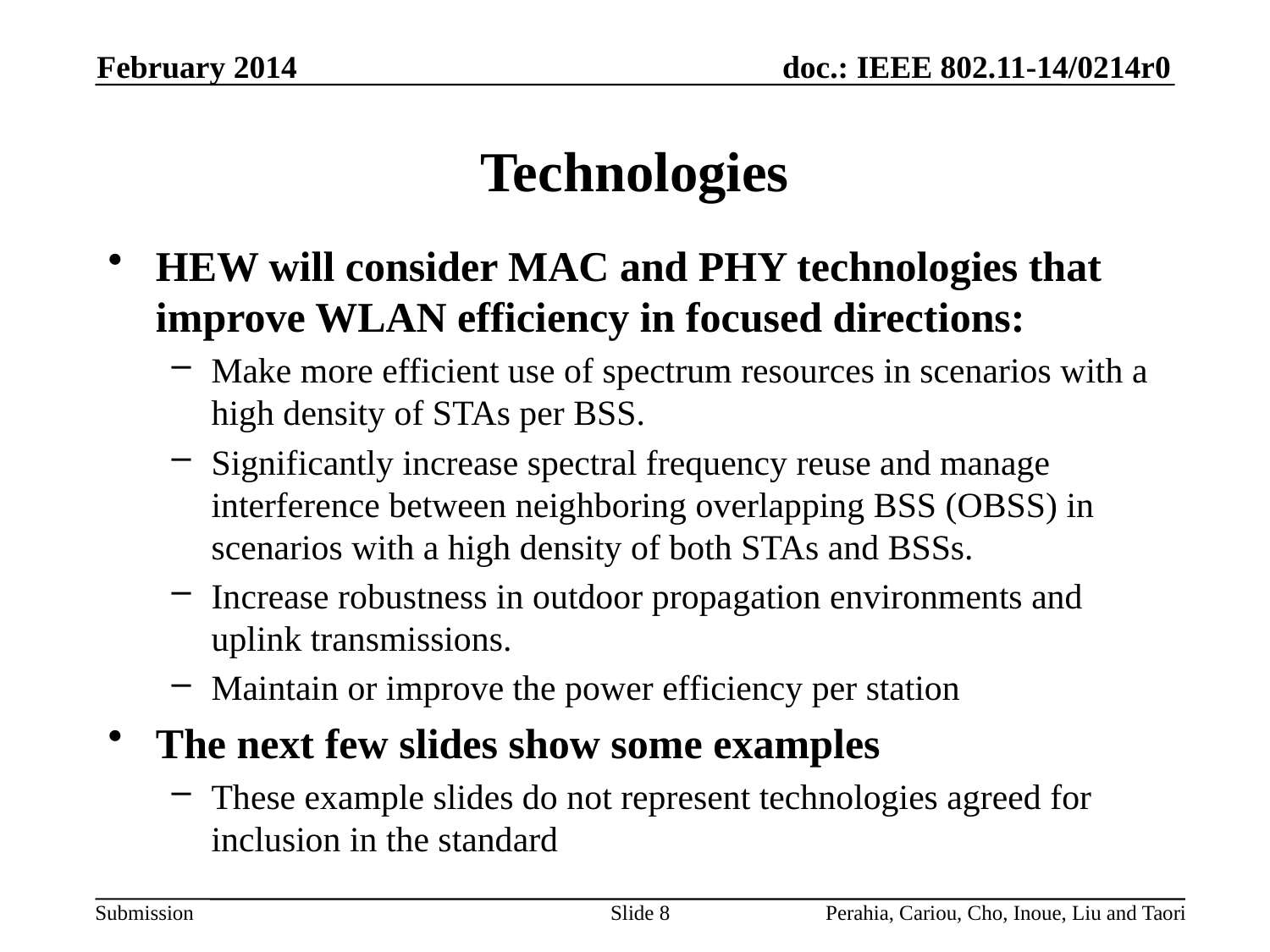

February 2014
# Technologies
HEW will consider MAC and PHY technologies that improve WLAN efficiency in focused directions:
Make more efficient use of spectrum resources in scenarios with a high density of STAs per BSS.
Significantly increase spectral frequency reuse and manage interference between neighboring overlapping BSS (OBSS) in scenarios with a high density of both STAs and BSSs.
Increase robustness in outdoor propagation environments and uplink transmissions.
Maintain or improve the power efficiency per station
The next few slides show some examples
These example slides do not represent technologies agreed for inclusion in the standard

Slide 8
Perahia, Cariou, Cho, Inoue, Liu and Taori